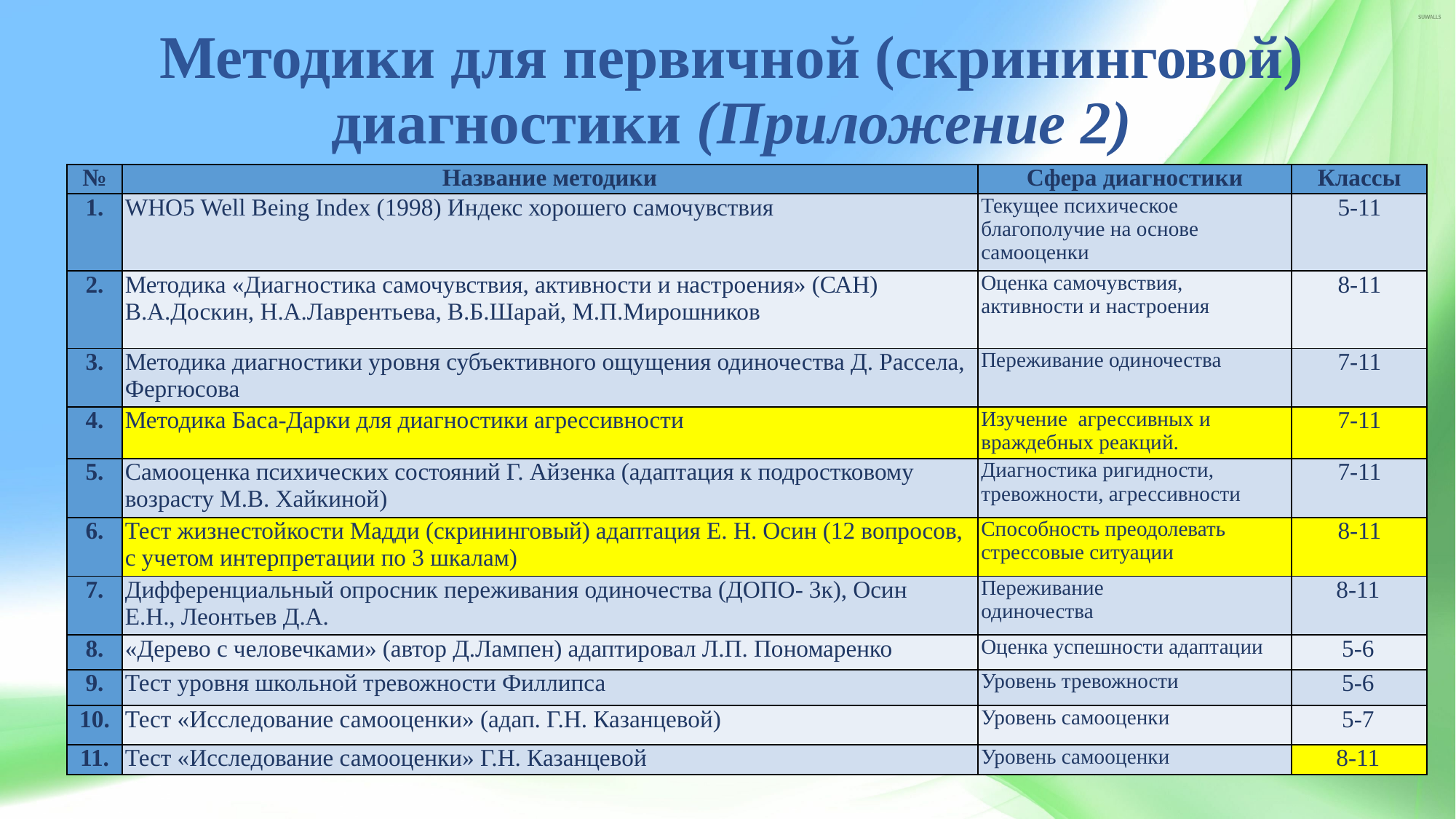

# Методики для первичной (скрининговой) диагностики (Приложение 2)
| № | Название методики | Сфера диагностики | Классы |
| --- | --- | --- | --- |
| 1. | WHO5 Well Being Index (1998) Индекс хорошего самочувствия | Текущее психическое благополучие на основе самооценки | 5-11 |
| 2. | Методика «Диагностика самочувствия, активности и настроения» (САН) В.А.Доскин, Н.А.Лаврентьева, В.Б.Шарай, М.П.Мирошников | Оценка самочувствия, активности и настроения | 8-11 |
| 3. | Методика диагностики уровня субъективного ощущения одиночества Д. Рассела, Фергюсова | Переживание одиночества | 7-11 |
| 4. | Методика Баса-Дарки для диагностики агрессивности | Изучение агрессивных и враждебных реакций. | 7-11 |
| 5. | Самооценка психических состояний Г. Айзенка (адаптация к подростковому возрасту М.В. Хайкиной) | Диагностика ригидности, тревожности, агрессивности | 7-11 |
| 6. | Тест жизнестойкости Мадди (скрининговый) адаптация Е. Н. Осин (12 вопросов, с учетом интерпретации по 3 шкалам) | Способность преодолевать стрессовые ситуации | 8-11 |
| 7. | Дифференциальный опросник переживания одиночества (ДОПО- 3к), Осин Е.Н., Леонтьев Д.А. | Переживание одиночества | 8-11 |
| 8. | «Дерево с человечками» (автор Д.Лампен) адаптировал Л.П. Пономаренко | Оценка успешности адаптации | 5-6 |
| 9. | Тест уровня школьной тревожности Филлипса | Уровень тревожности | 5-6 |
| 10. | Тест «Исследование самооценки» (адап. Г.Н. Казанцевой) | Уровень самооценки | 5-7 |
| 11. | Тест «Исследование самооценки» Г.Н. Казанцевой | Уровень самооценки | 8-11 |